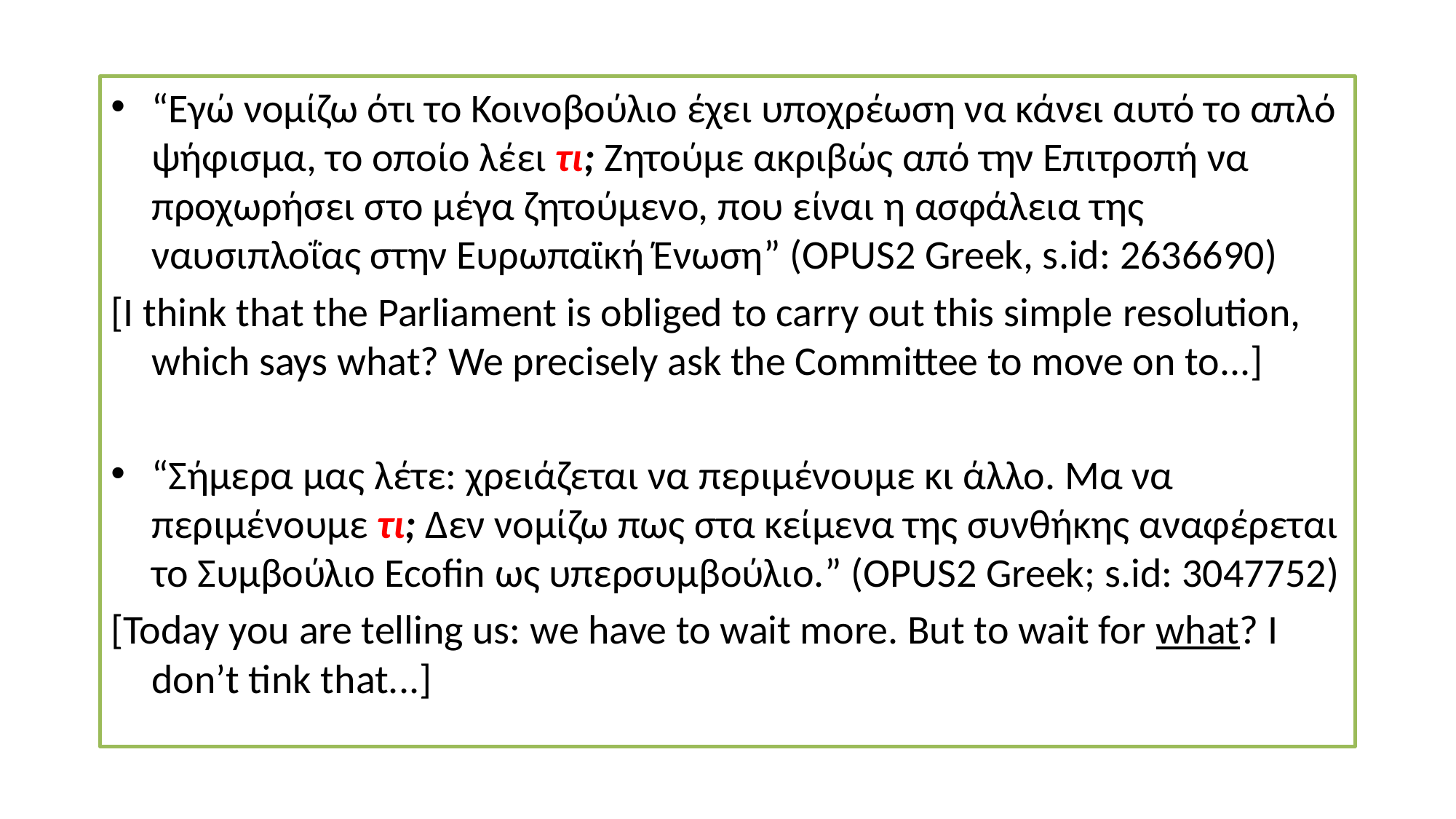

“Εγώ νομίζω ότι το Κοινοβούλιο έχει υποχρέωση να κάνει αυτό το απλό ψήφισμα, το οποίο λέει τι; Ζητούμε ακριβώς από την Επιτροπή να προχωρήσει στο μέγα ζητούμενο, που είναι η ασφάλεια της ναυσιπλοΐας στην Ευρωπαϊκή Ένωση” (OPUS2 Greek, s.id: 2636690)
[I think that the Parliament is obliged to carry out this simple resolution, which says what? We precisely ask the Committee to move on to...]

“Σήμερα μας λέτε: χρειάζεται να περιμένουμε κι άλλο. Μα να περιμένουμε τι; Δεν νομίζω πως στα κείμενα της συνθήκης αναφέρεται το Συμβούλιο Ecofin ως υπερσυμβούλιο.” (OPUS2 Greek; s.id: 3047752)
[Today you are telling us: we have to wait more. But to wait for what? I don’t tink that...]